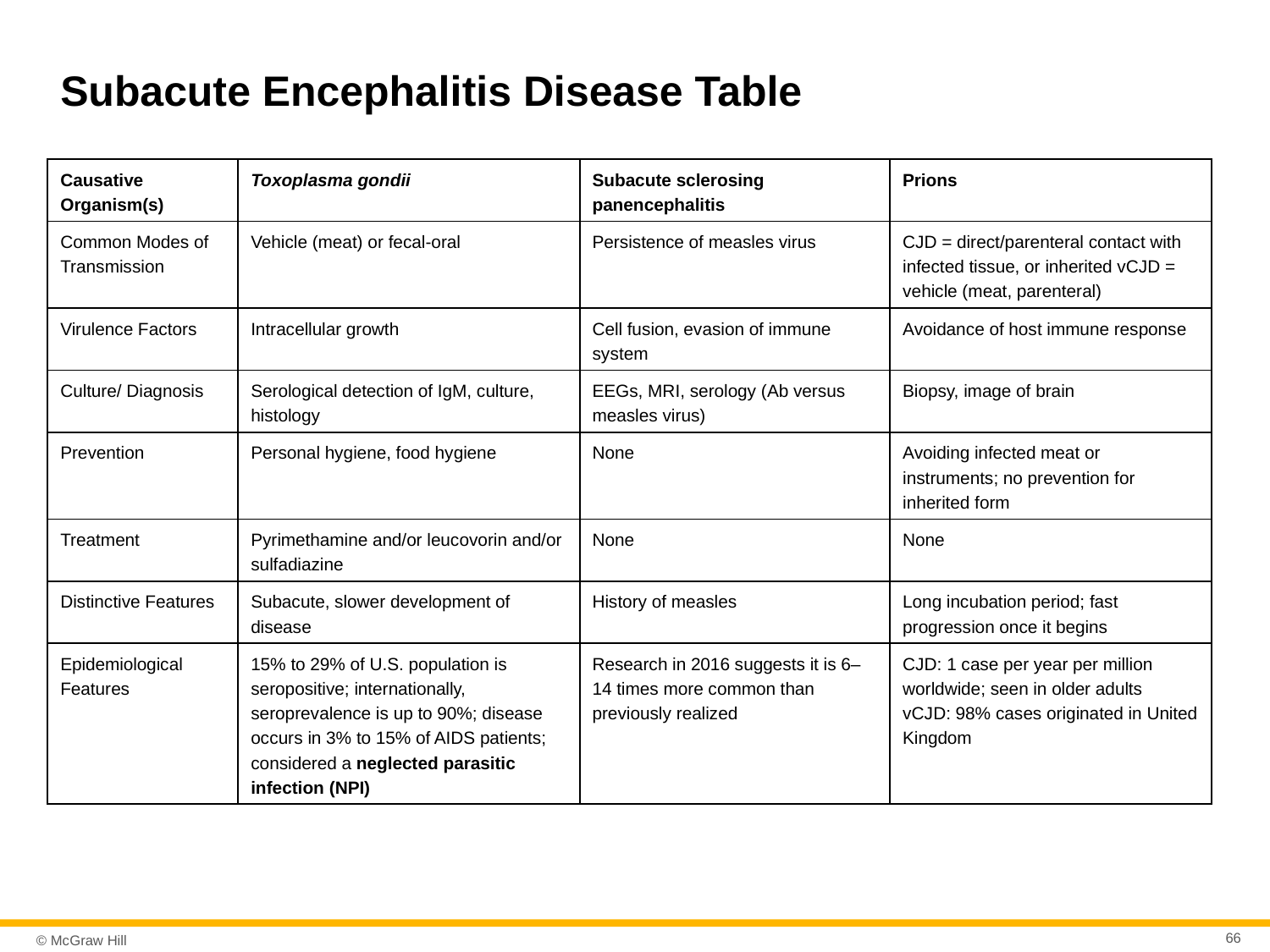

# Subacute Encephalitis Disease Table
| Causative Organism(s) | Toxoplasma gondii | Subacute sclerosing panencephalitis | Prions |
| --- | --- | --- | --- |
| Common Modes of Transmission | Vehicle (meat) or fecal-oral | Persistence of measles virus | CJD = direct/parenteral contact with infected tissue, or inherited vCJD = vehicle (meat, parenteral) |
| Virulence Factors | Intracellular growth | Cell fusion, evasion of immune system | Avoidance of host immune response |
| Culture/ Diagnosis | Serological detection of IgM, culture, histology | EEGs, MRI, serology (Ab versus measles virus) | Biopsy, image of brain |
| Prevention | Personal hygiene, food hygiene | None | Avoiding infected meat or instruments; no prevention for inherited form |
| Treatment | Pyrimethamine and/or leucovorin and/or sulfadiazine | None | None |
| Distinctive Features | Subacute, slower development of disease | History of measles | Long incubation period; fast progression once it begins |
| Epidemiological Features | 15% to 29% of U.S. population is seropositive; internationally, seroprevalence is up to 90%; disease occurs in 3% to 15% of AIDS patients; considered a neglected parasitic infection (NPI) | Research in 2016 suggests it is 6–14 times more common than previously realized | CJD: 1 case per year per million worldwide; seen in older adults vCJD: 98% cases originated in United Kingdom |